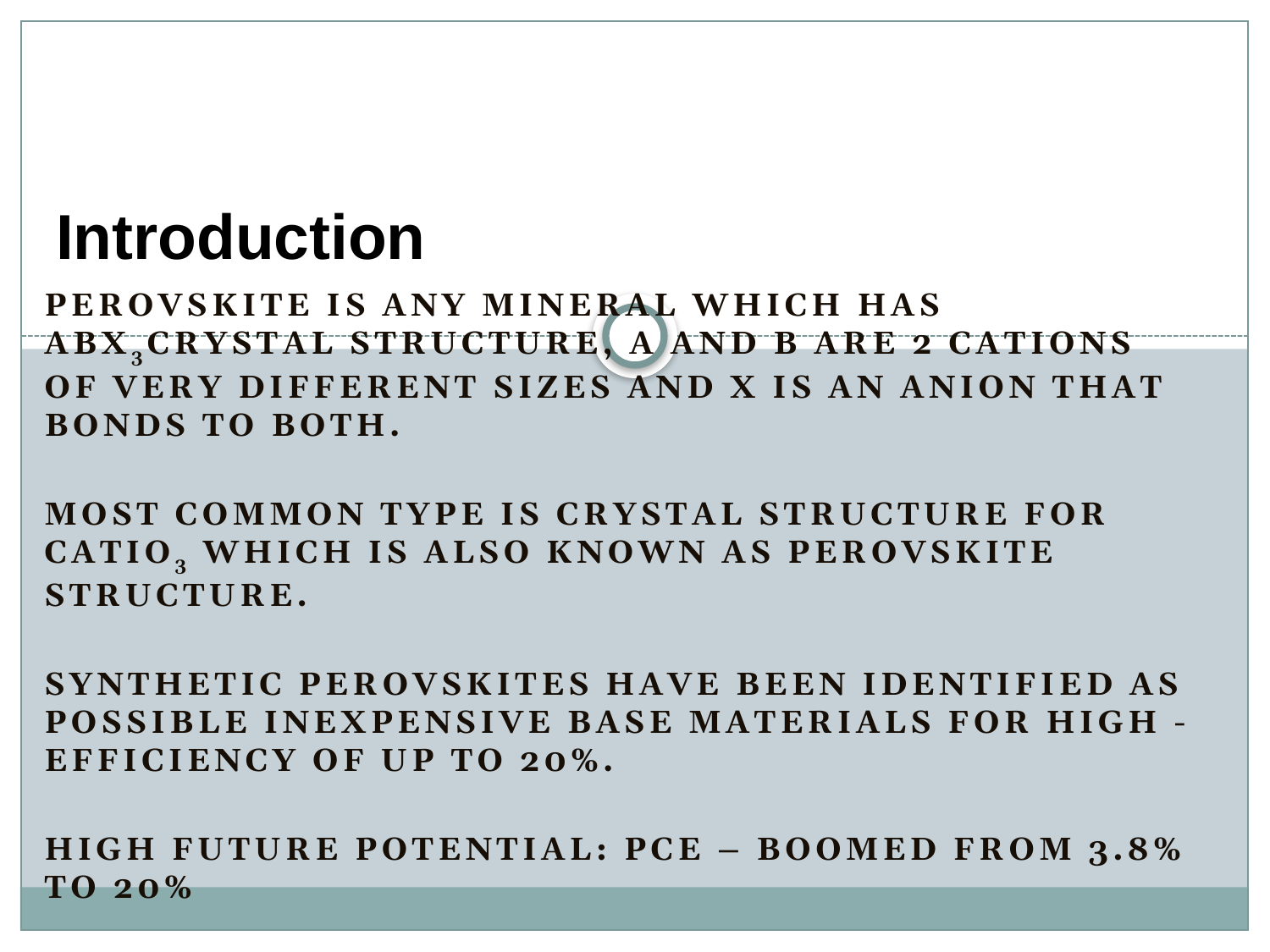

# Introduction
Perovskite is any mineral which has ABX3crystal structure, A and B are 2 cations of very different sizes and X is an anion that bonds to both.

Most Common type is crystal structure for CaTiO3 which is also known as Perovskite structure.

Synthetic Perovskites have been identified as possible inexpensive base materials for high - efficiency of up to 20%.

High future potential: PCE – boomed from 3.8% to 20%